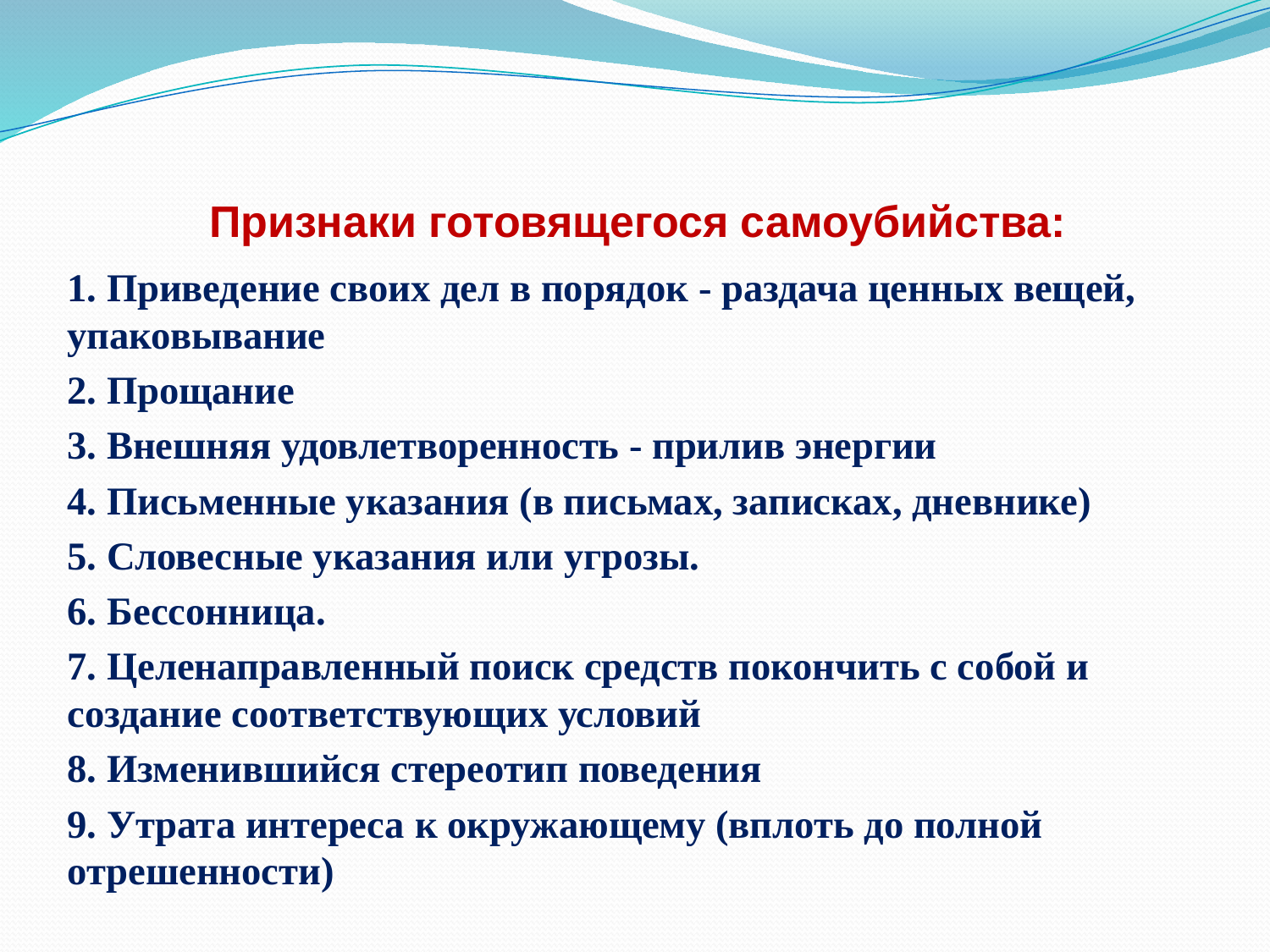

# Признаки готовящегося самоубийства:
1. Приведение своих дел в порядок - раздача ценных вещей, упаковывание
2. Прощание
3. Внешняя удовлетворенность - прилив энергии
4. Письменные указания (в письмах, записках, дневнике)
5. Словесные указания или угрозы.
6. Бессонница.
7. Целенаправленный поиск средств покончить с собой и создание соответствующих условий
8. Изменившийся стереотип поведения
9. Утрата интереса к окружающему (вплоть до полной отрешенности)